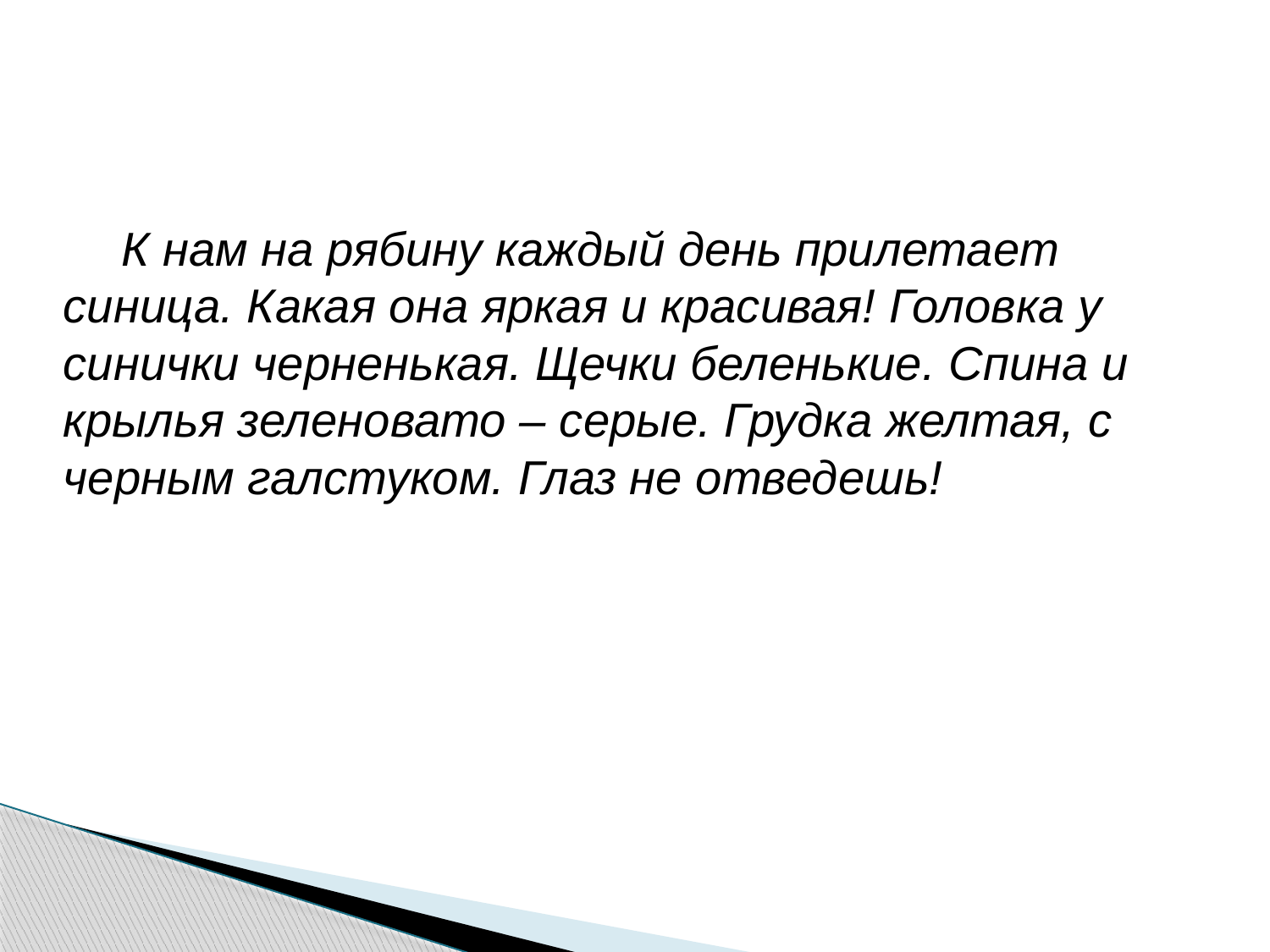

К нам на рябину каждый день прилетает синица. Какая она яркая и красивая! Головка у синички черненькая. Щечки беленькие. Спина и крылья зеленовато – серые. Грудка желтая, с черным галстуком. Глаз не отведешь!